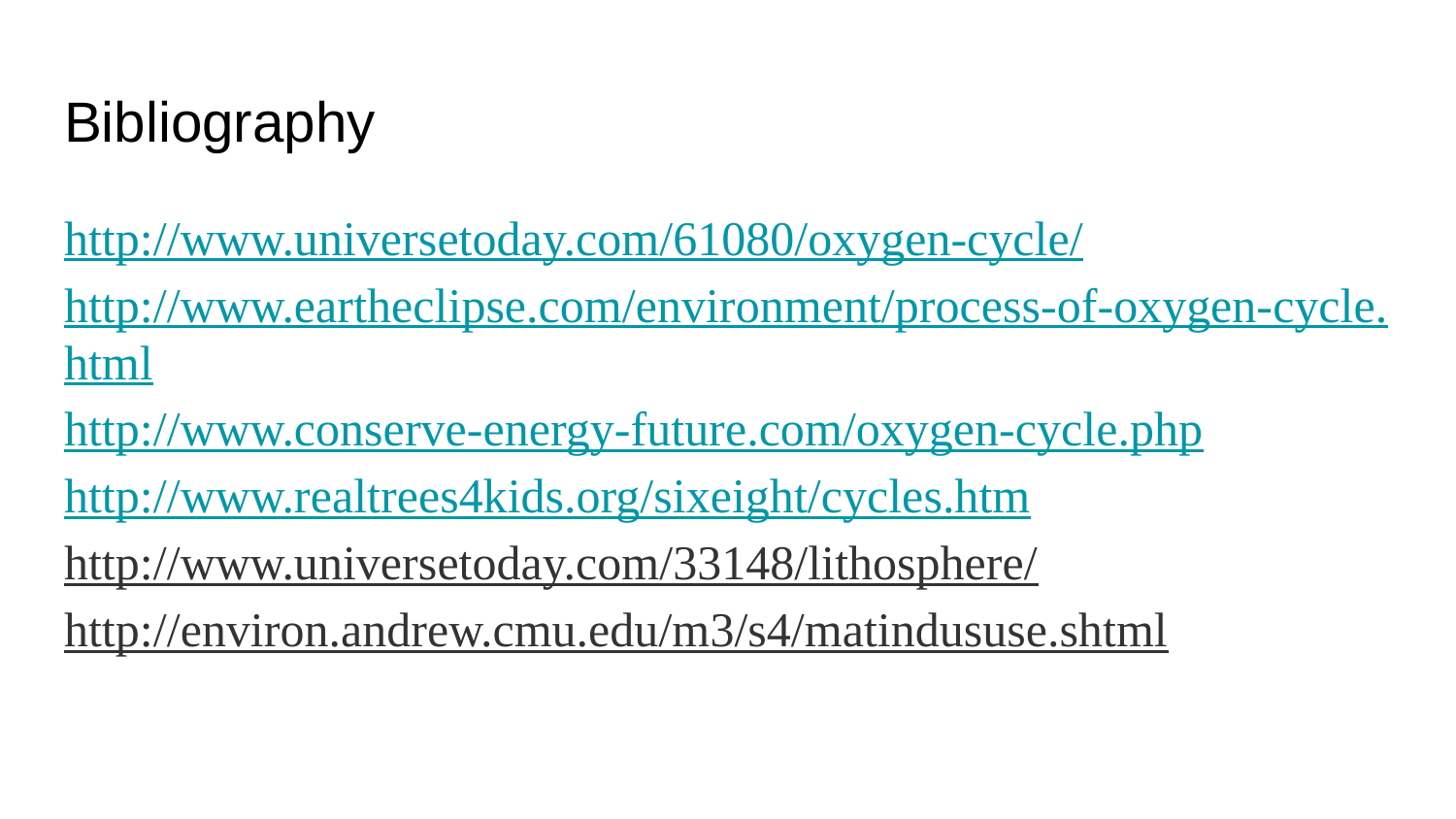

# Bibliography
http://www.universetoday.com/61080/oxygen-cycle/
http://www.eartheclipse.com/environment/process-of-oxygen-cycle.html
http://www.conserve-energy-future.com/oxygen-cycle.php
http://www.realtrees4kids.org/sixeight/cycles.htm
http://www.universetoday.com/33148/lithosphere/
http://environ.andrew.cmu.edu/m3/s4/matindususe.shtml